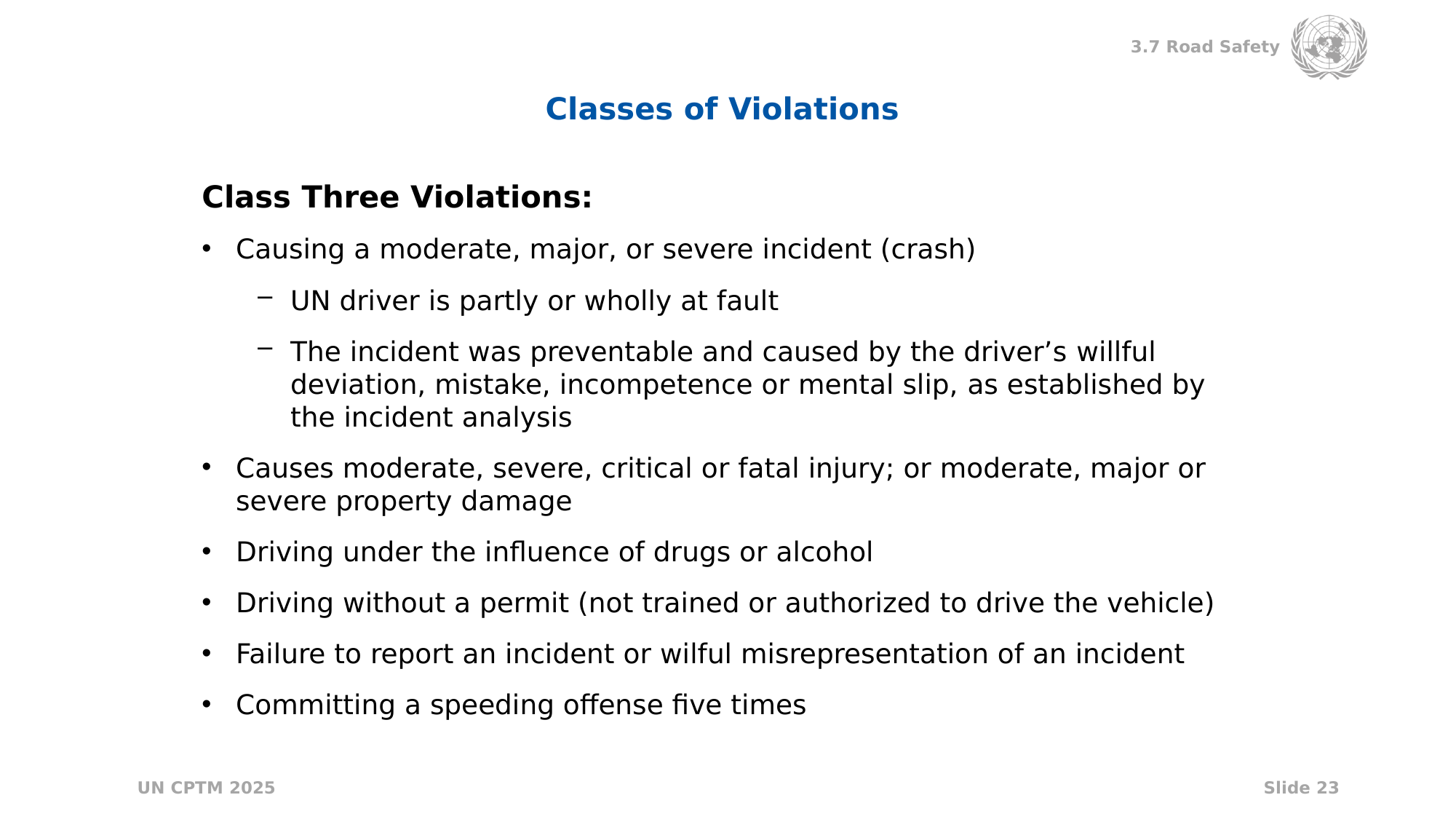

Classes of Violations
Class Three Violations:
Causing a moderate, major, or severe incident (crash)
UN driver is partly or wholly at fault
The incident was preventable and caused by the driver’s willful deviation, mistake, incompetence or mental slip, as established by the incident analysis
Causes moderate, severe, critical or fatal injury; or moderate, major or severe property damage
Driving under the influence of drugs or alcohol
Driving without a permit (not trained or authorized to drive the vehicle)
Failure to report an incident or wilful misrepresentation of an incident
Committing a speeding offense five times